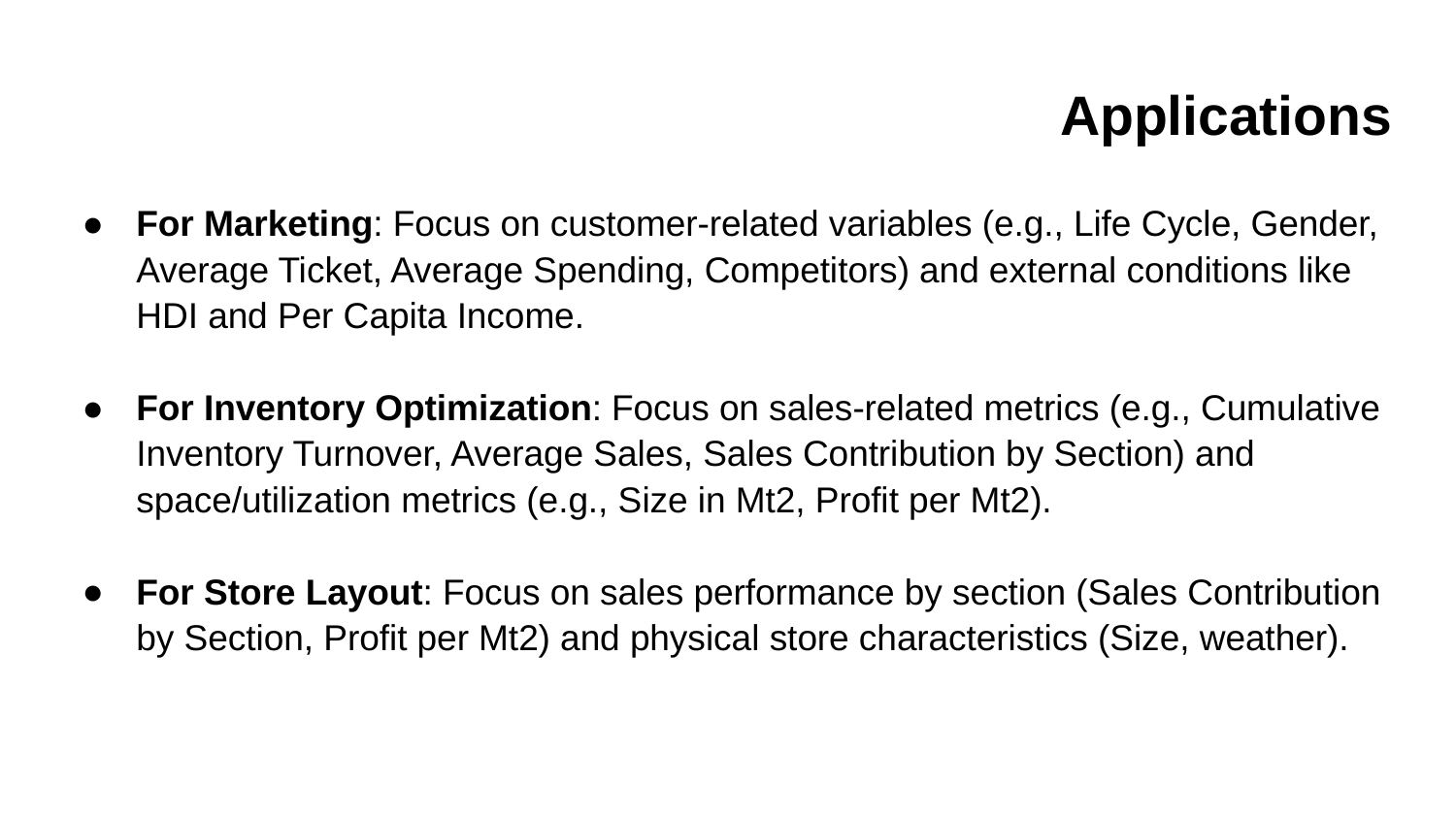

# Applications
For Marketing: Focus on customer-related variables (e.g., Life Cycle, Gender, Average Ticket, Average Spending, Competitors) and external conditions like HDI and Per Capita Income.

For Inventory Optimization: Focus on sales-related metrics (e.g., Cumulative Inventory Turnover, Average Sales, Sales Contribution by Section) and space/utilization metrics (e.g., Size in Mt2, Profit per Mt2).

For Store Layout: Focus on sales performance by section (Sales Contribution by Section, Profit per Mt2) and physical store characteristics (Size, weather).